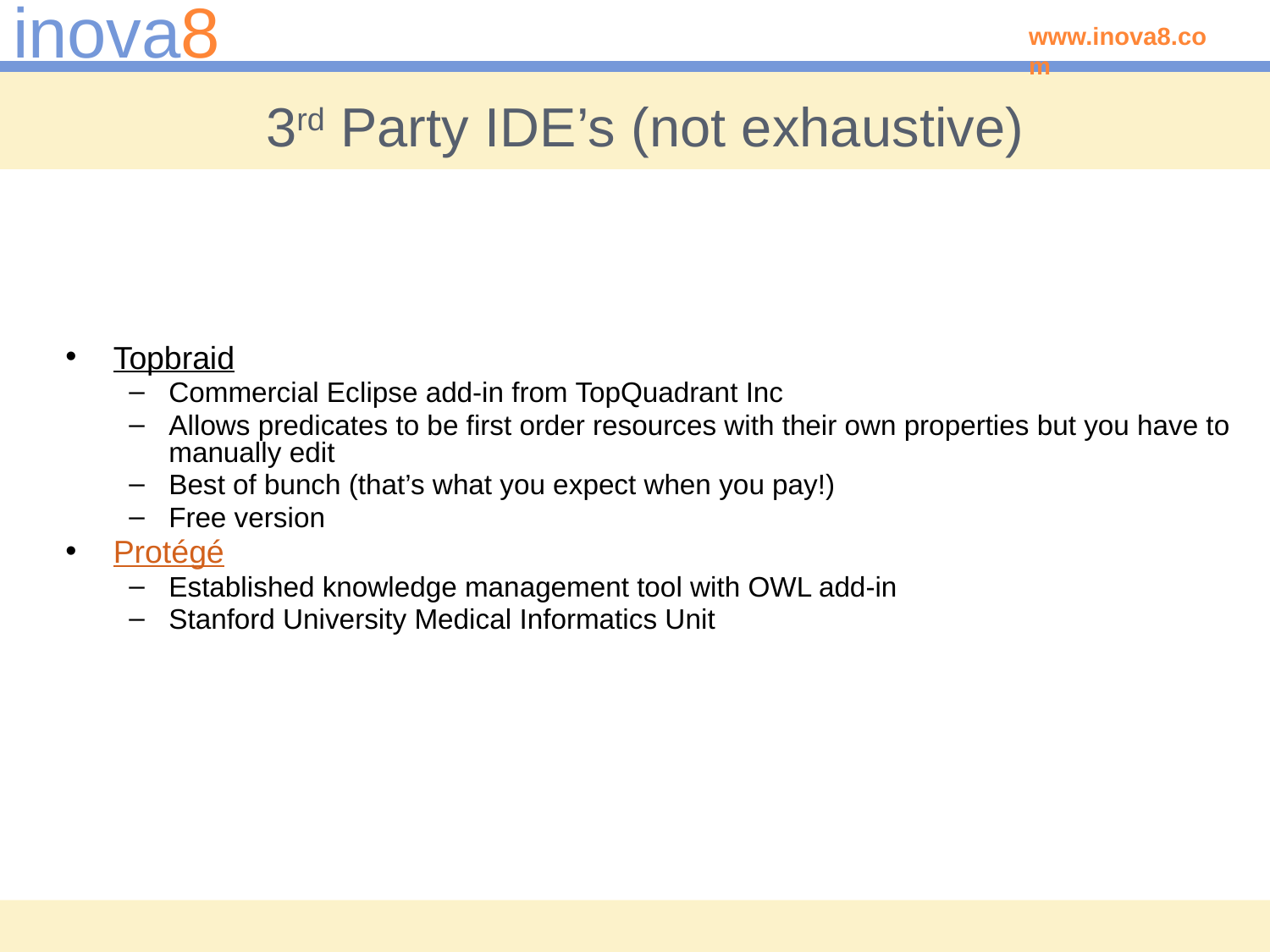

# 3rd Party IDE’s (not exhaustive)
Topbraid
Commercial Eclipse add-in from TopQuadrant Inc
Allows predicates to be first order resources with their own properties but you have to manually edit
Best of bunch (that’s what you expect when you pay!)
Free version
Protégé
Established knowledge management tool with OWL add-in
Stanford University Medical Informatics Unit